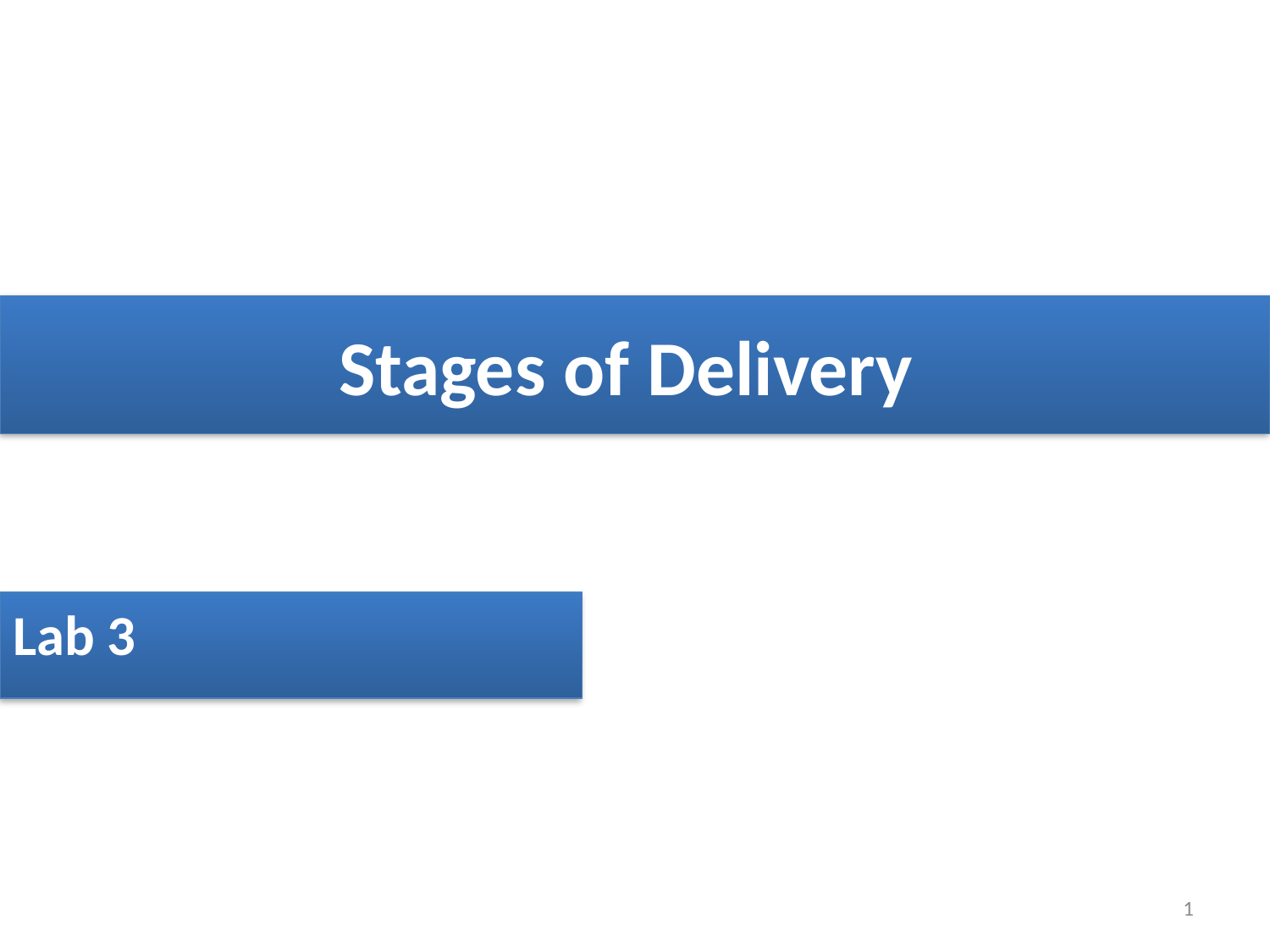

# Stages of Delivery
Lab 3
1